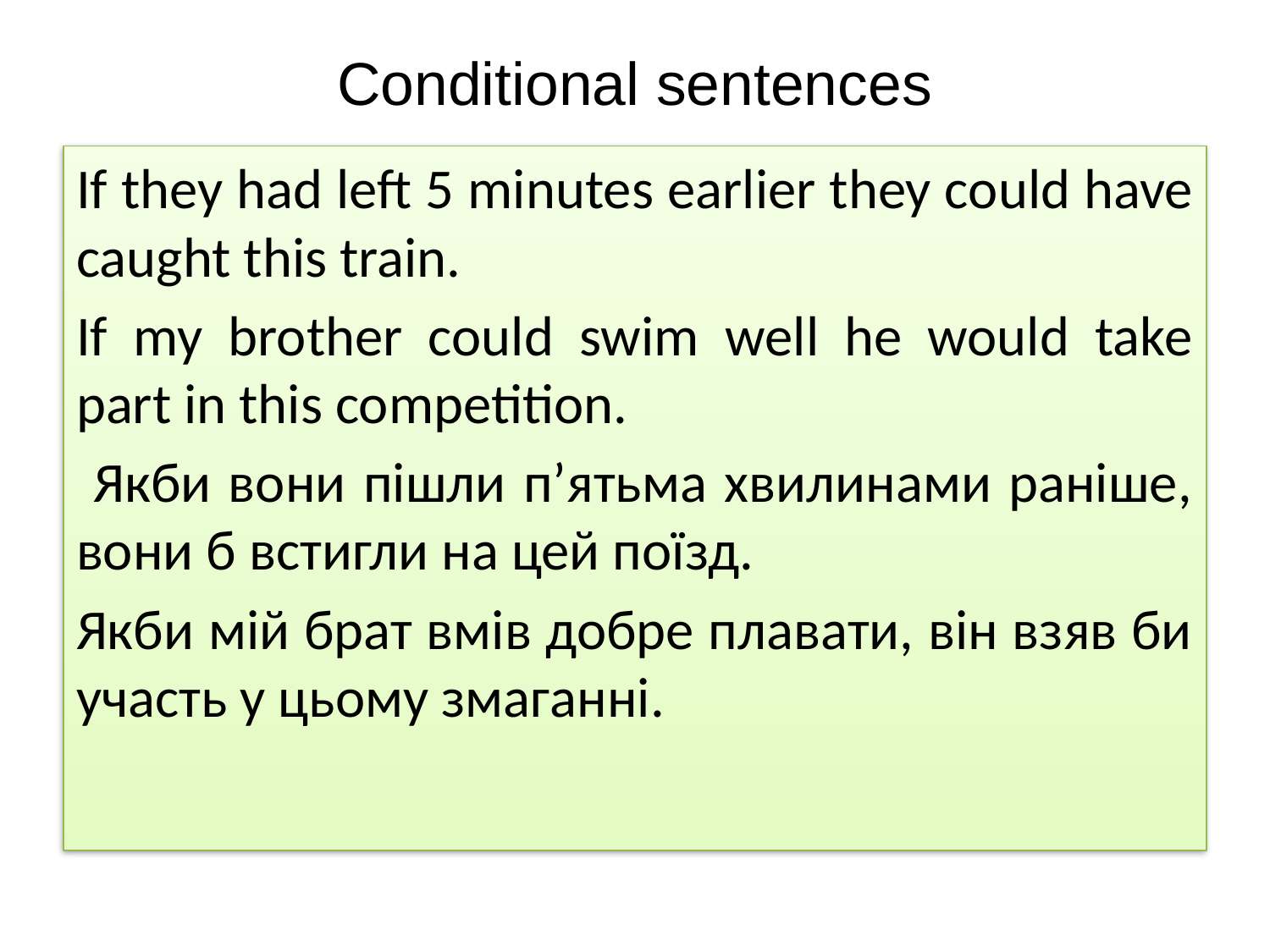

# Conditional sentences
If they had left 5 minutes earlier they could have caught this train.
If my brother could swim well he would take part in this competition.
 Якби вони пішли п’ятьма хвилинами раніше, вони б встигли на цей поїзд.
Якби мій брат вмів добре плавати, він взяв би участь у цьому змаганні.